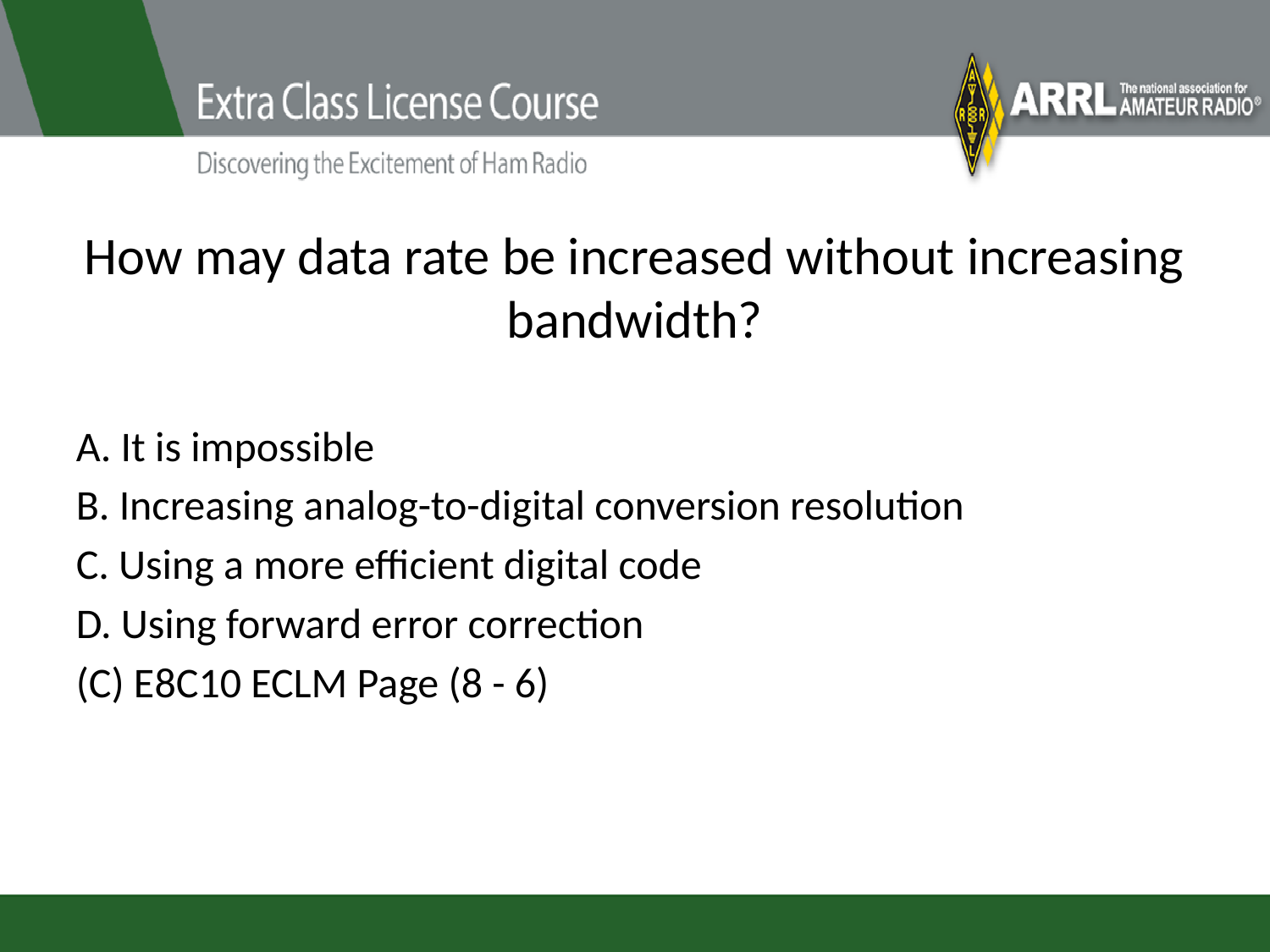

# How may data rate be increased without increasing bandwidth?
A. It is impossible
B. Increasing analog-to-digital conversion resolution
C. Using a more efficient digital code
D. Using forward error correction
(C) E8C10 ECLM Page (8 - 6)